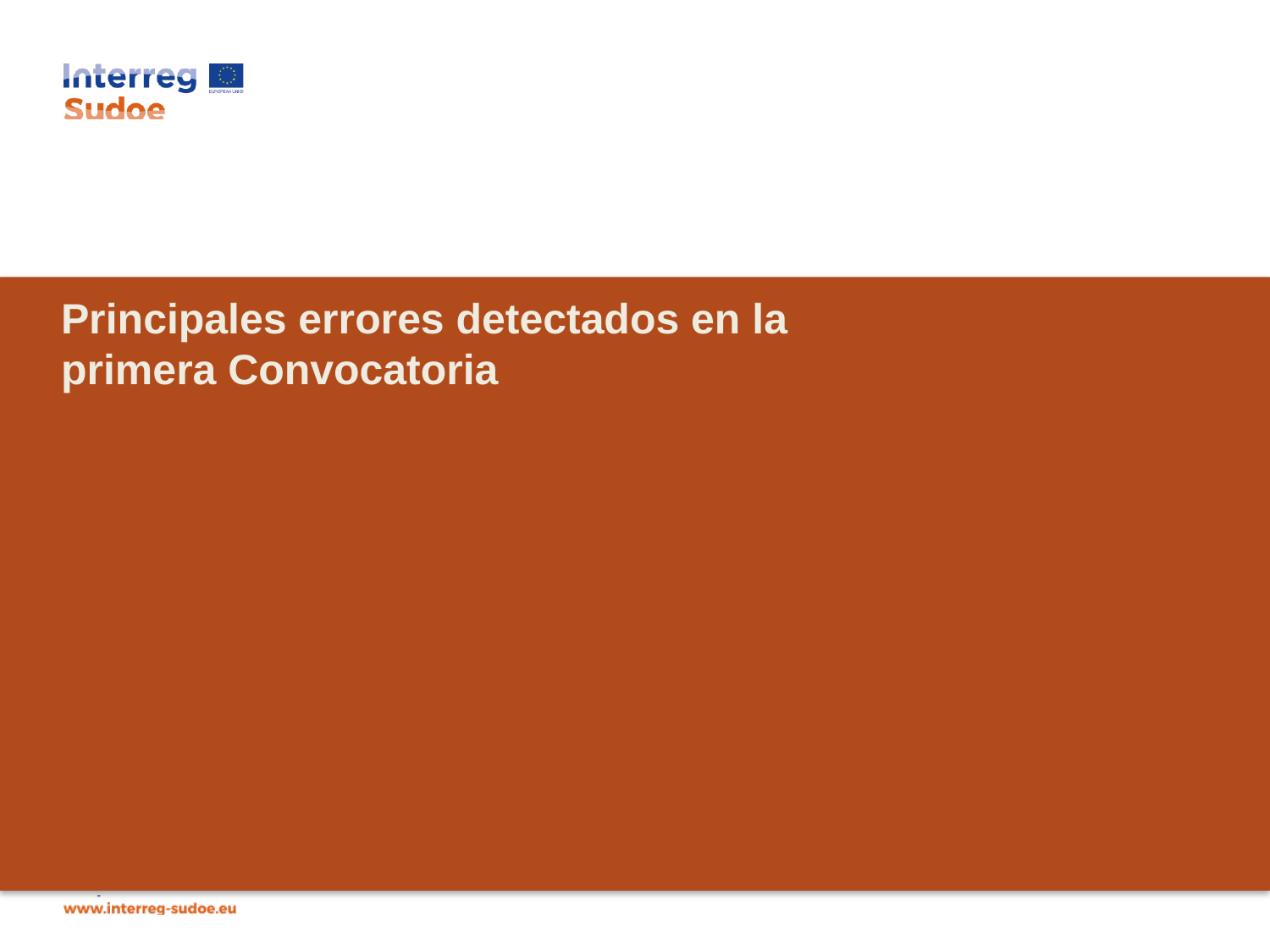

# Principales errores detectados en la primera Convocatoria